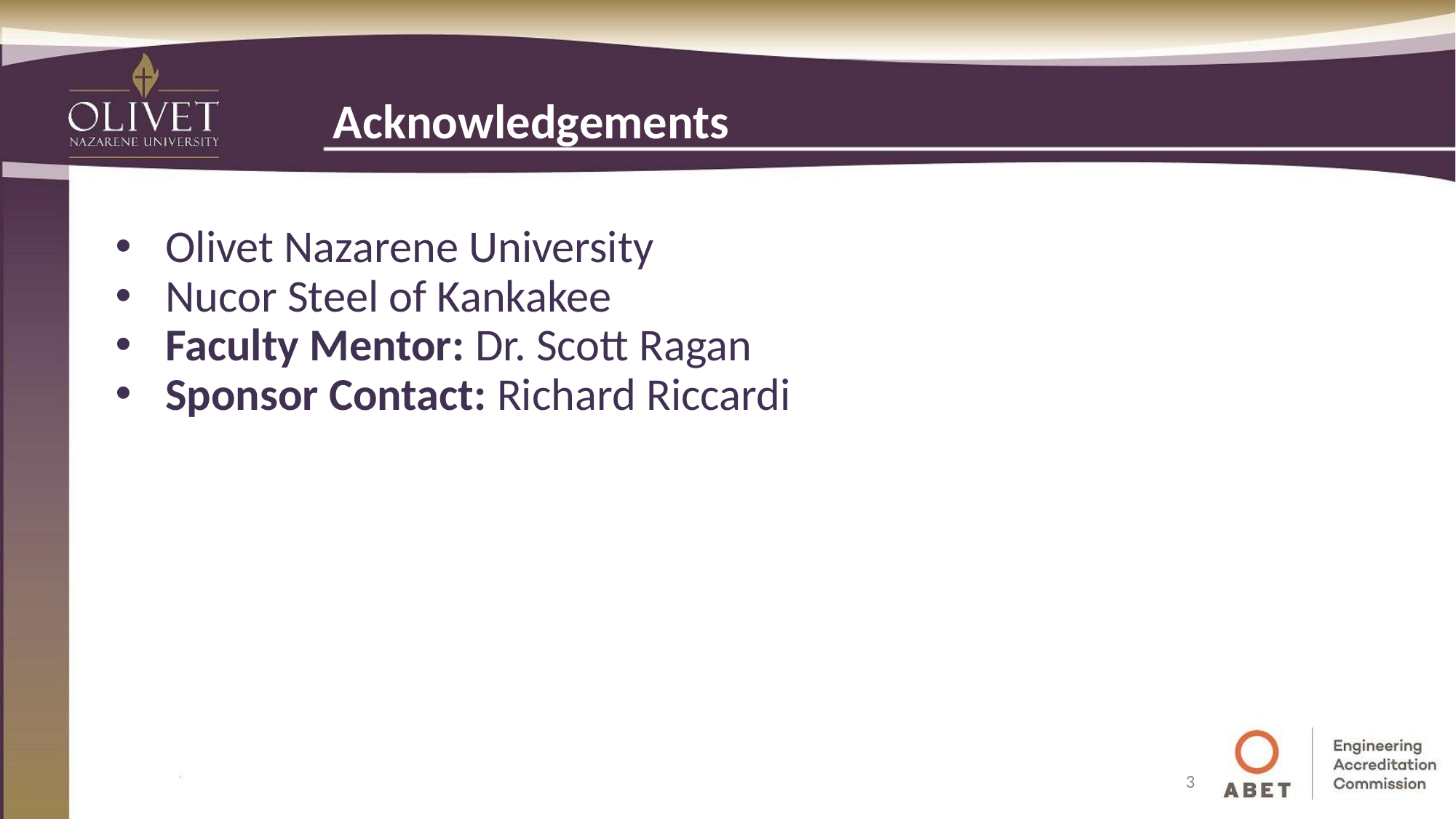

# Acknowledgements
Olivet Nazarene University
Nucor Steel of Kankakee
Faculty Mentor: Dr. Scott Ragan
Sponsor Contact: Richard Riccardi
3